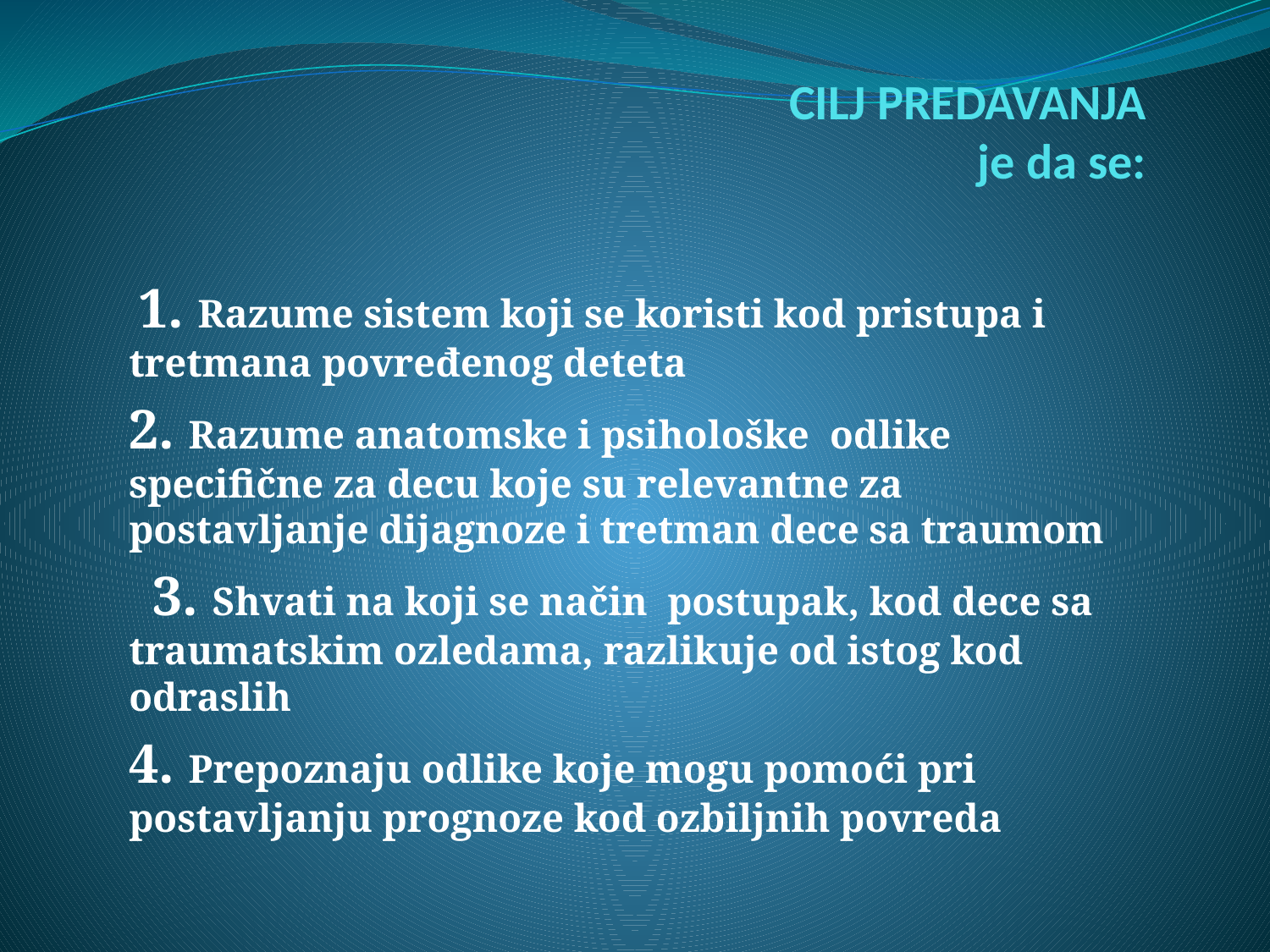

# CILJ PREDAVANJA je da se:
 1. Razume sistem koji se koristi kod pristupa i tretmana povređenog deteta
2. Razume anatomske i psihološke  odlike specifične za decu koje su relevantne za postavljanje dijagnoze i tretman dece sa traumom
  3. Shvati na koji se način  postupak, kod dece sa traumatskim ozledama, razlikuje od istog kod odraslih
4. Prepoznaju odlike koje mogu pomoći pri postavljanju prognoze kod ozbiljnih povreda